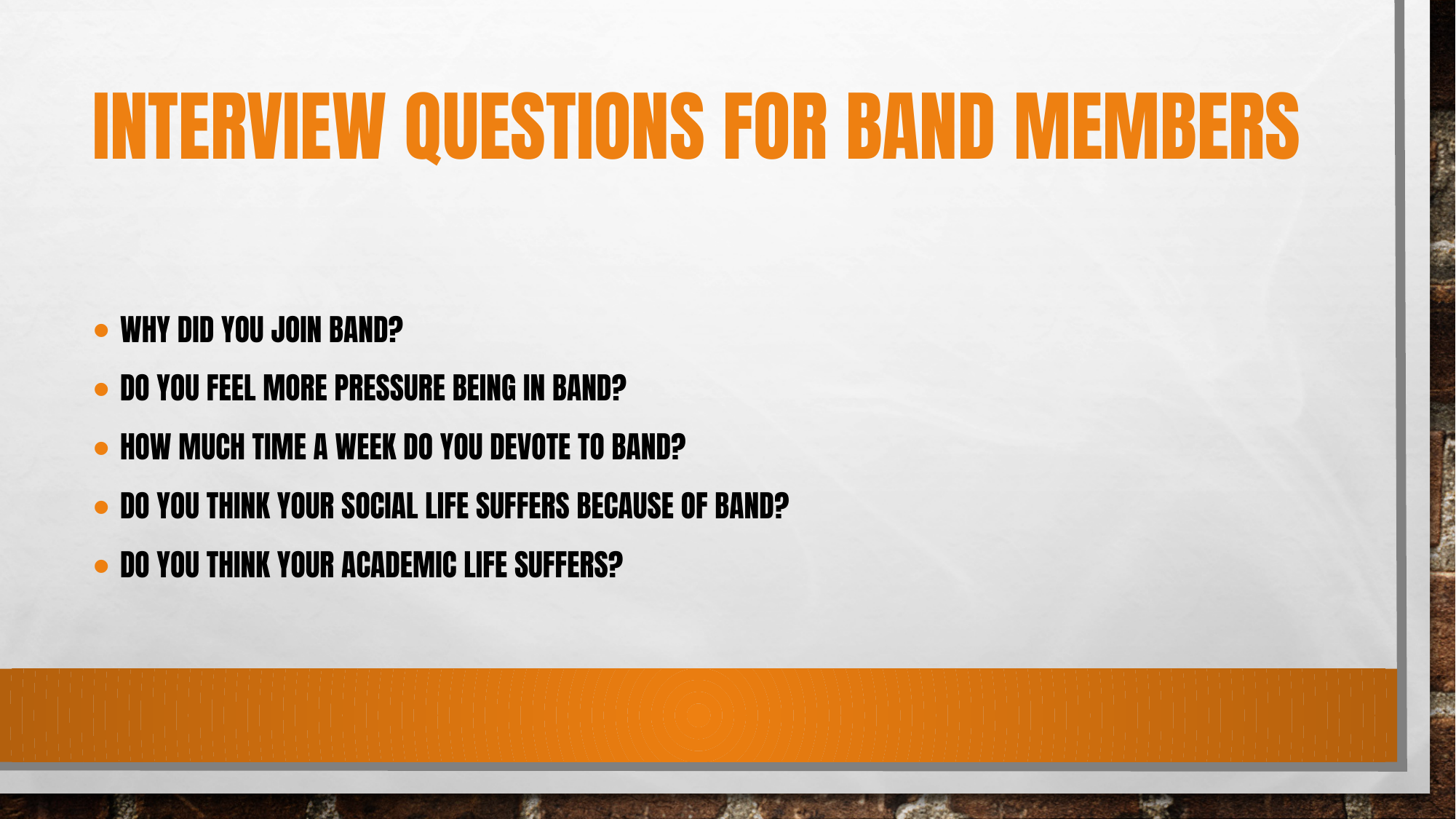

# Interview questions for band members
Why did you join band?
Do you feel more pressure being in band?
How much time a week do you devote to band?
Do you think your social life suffers because of band?
Do you think your academic life suffers?